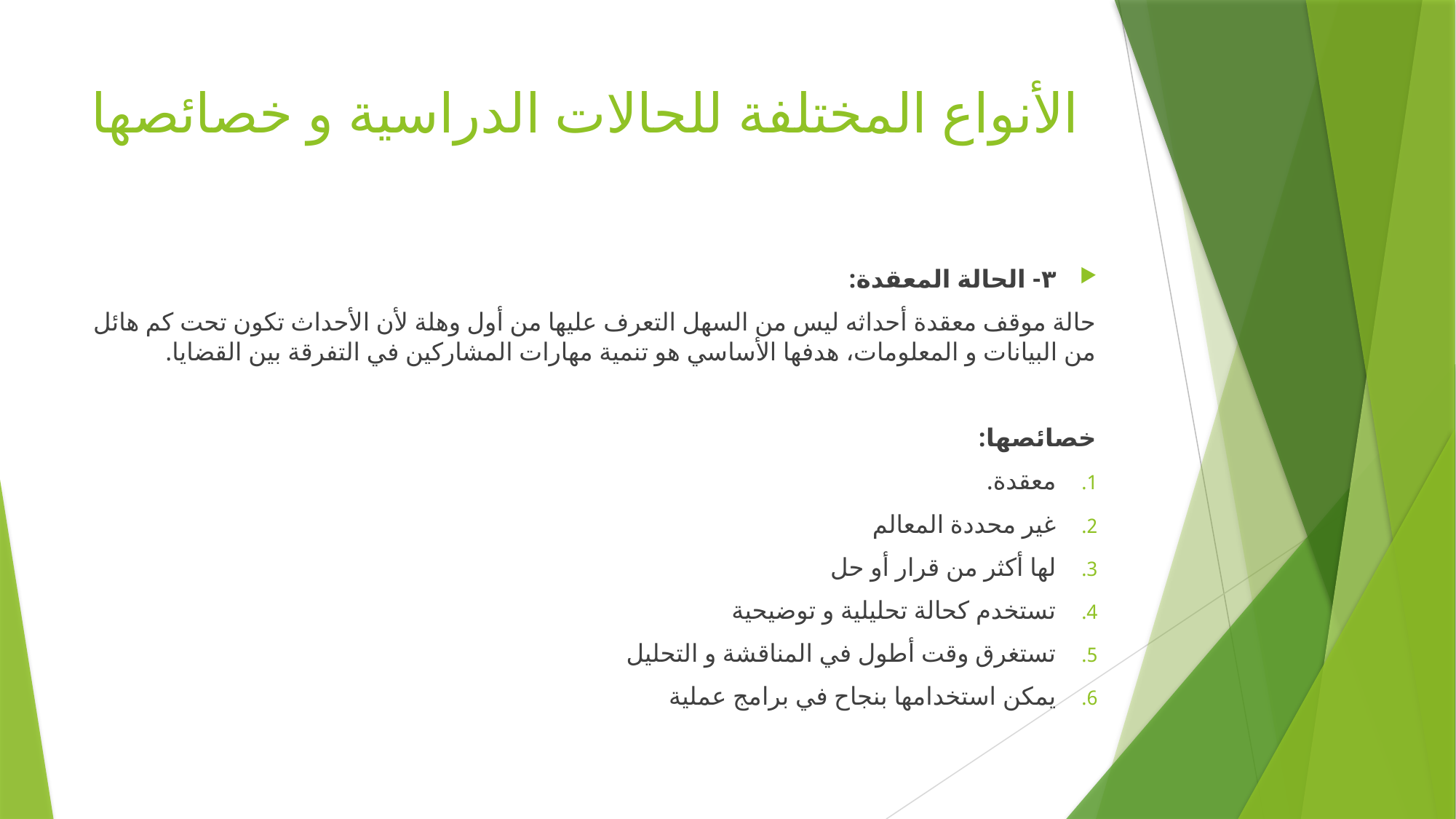

# الأنواع المختلفة للحالات الدراسية و خصائصها
٣- الحالة المعقدة:
حالة موقف معقدة أحداثه ليس من السهل التعرف عليها من أول وهلة لأن الأحداث تكون تحت كم هائل من البيانات و المعلومات، هدفها الأساسي هو تنمية مهارات المشاركين في التفرقة بين القضايا.

خصائصها:
معقدة.
غير محددة المعالم
لها أكثر من قرار أو حل
تستخدم كحالة تحليلية و توضيحية
تستغرق وقت أطول في المناقشة و التحليل
يمكن استخدامها بنجاح في برامج عملية